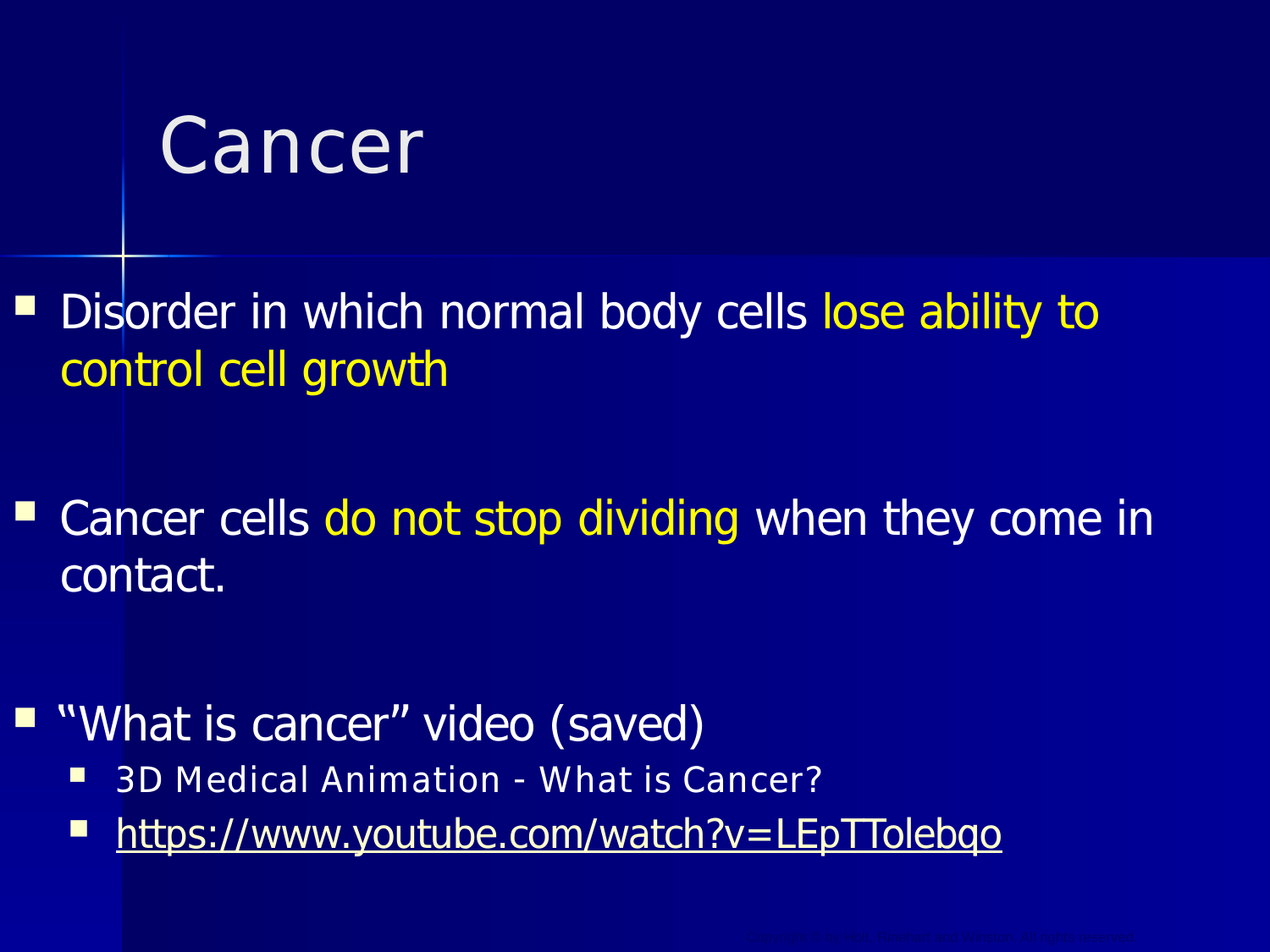

# Cancer
Disorder in which normal body cells lose ability to control cell growth

Cancer cells do not stop dividing when they come in contact.

“What is cancer” video (saved)
3D Medical Animation - What is Cancer?
https://www.youtube.com/watch?v=LEpTTolebqo